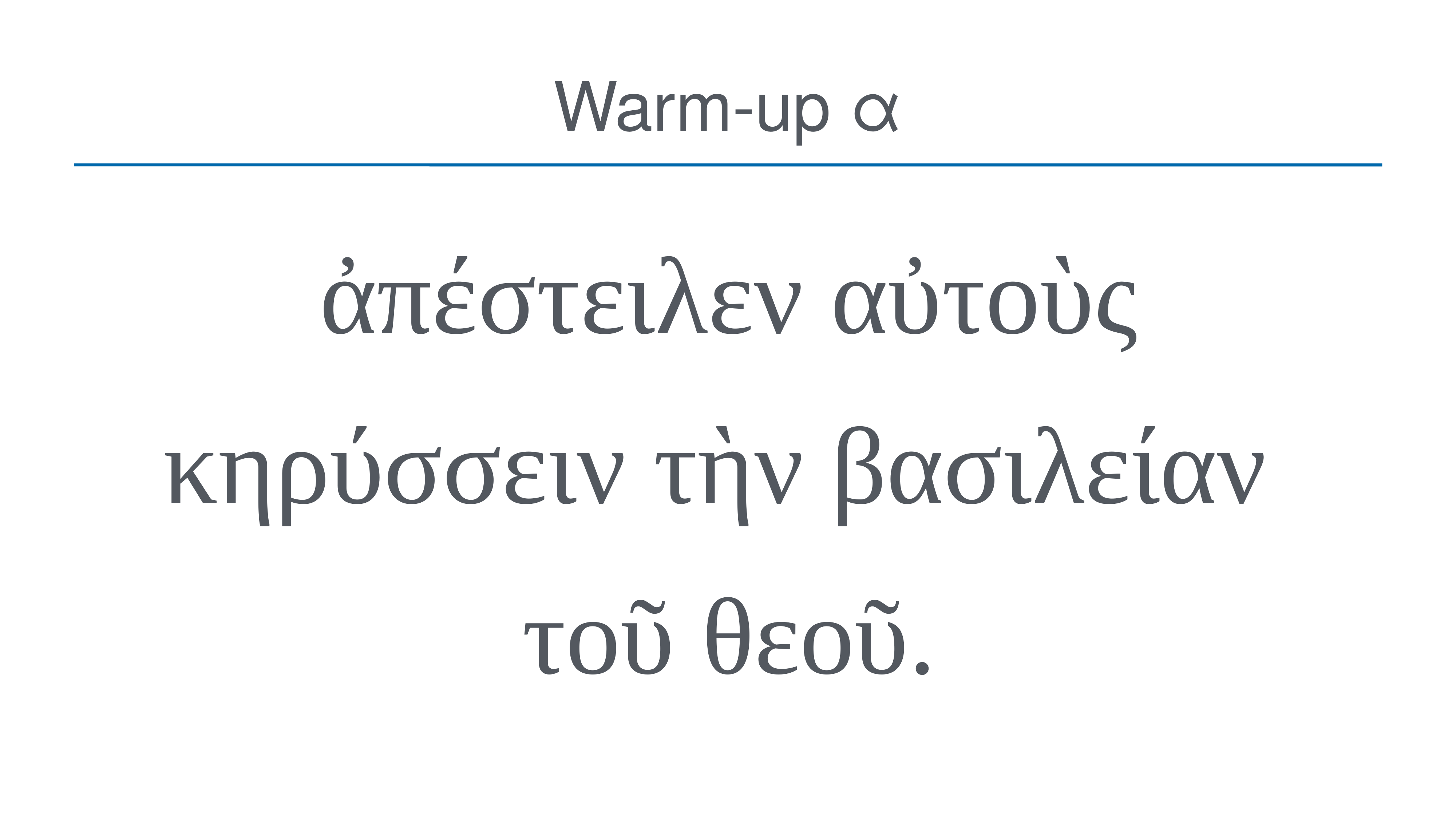

# Warm-up α
ἀπέστειλεν αὐτοὺς κηρύσσειν τὴν βασιλείαν
τοῦ θεοῦ.